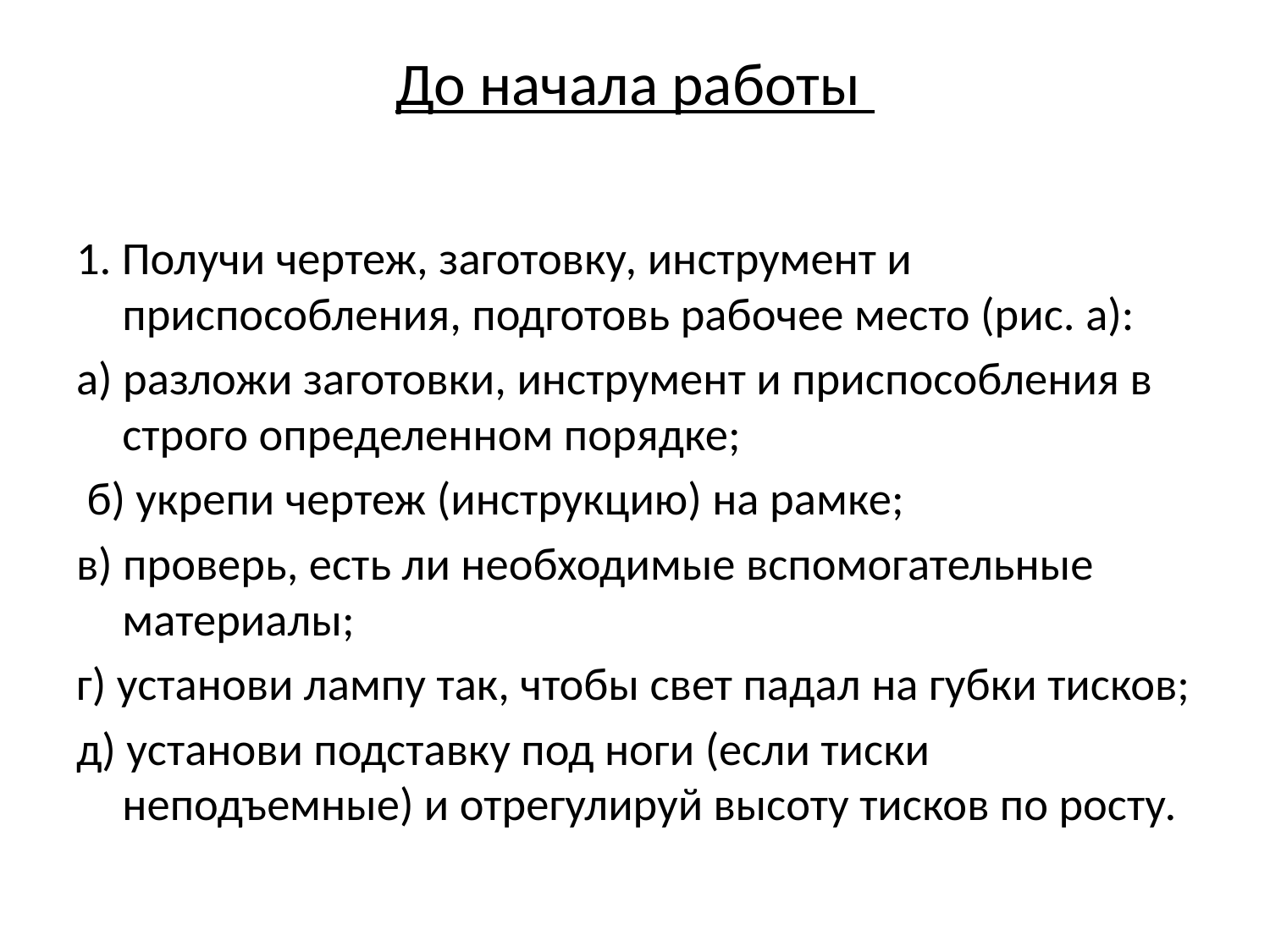

# До начала работы
1. Получи чертеж, заготовку, инструмент и приспособления, подготовь рабочее место (рис. а):
а) разложи заготовки, инструмент и приспособления в строго определенном порядке;
 б) укрепи чертеж (инструкцию) на рамке;
в) проверь, есть ли необходимые вспомогательные материалы;
г) установи лампу так, чтобы свет падал на губки тисков;
д) установи подставку под ноги (если тиски неподъемные) и отрегулируй высоту тисков по росту.